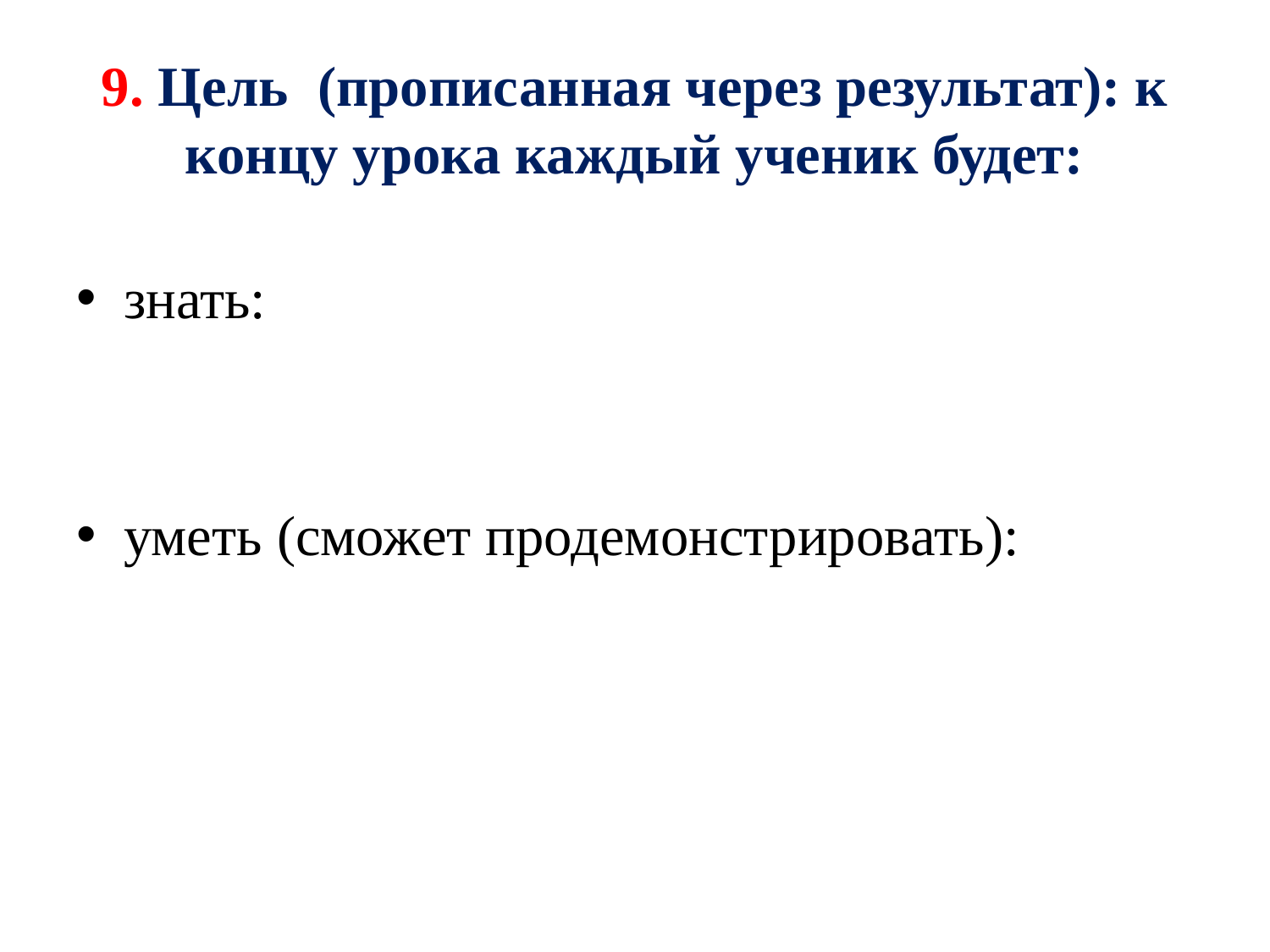

# 9. Цель  (прописанная через результат): к концу урока каждый ученик будет:
знать:

уметь (сможет продемонстрировать):